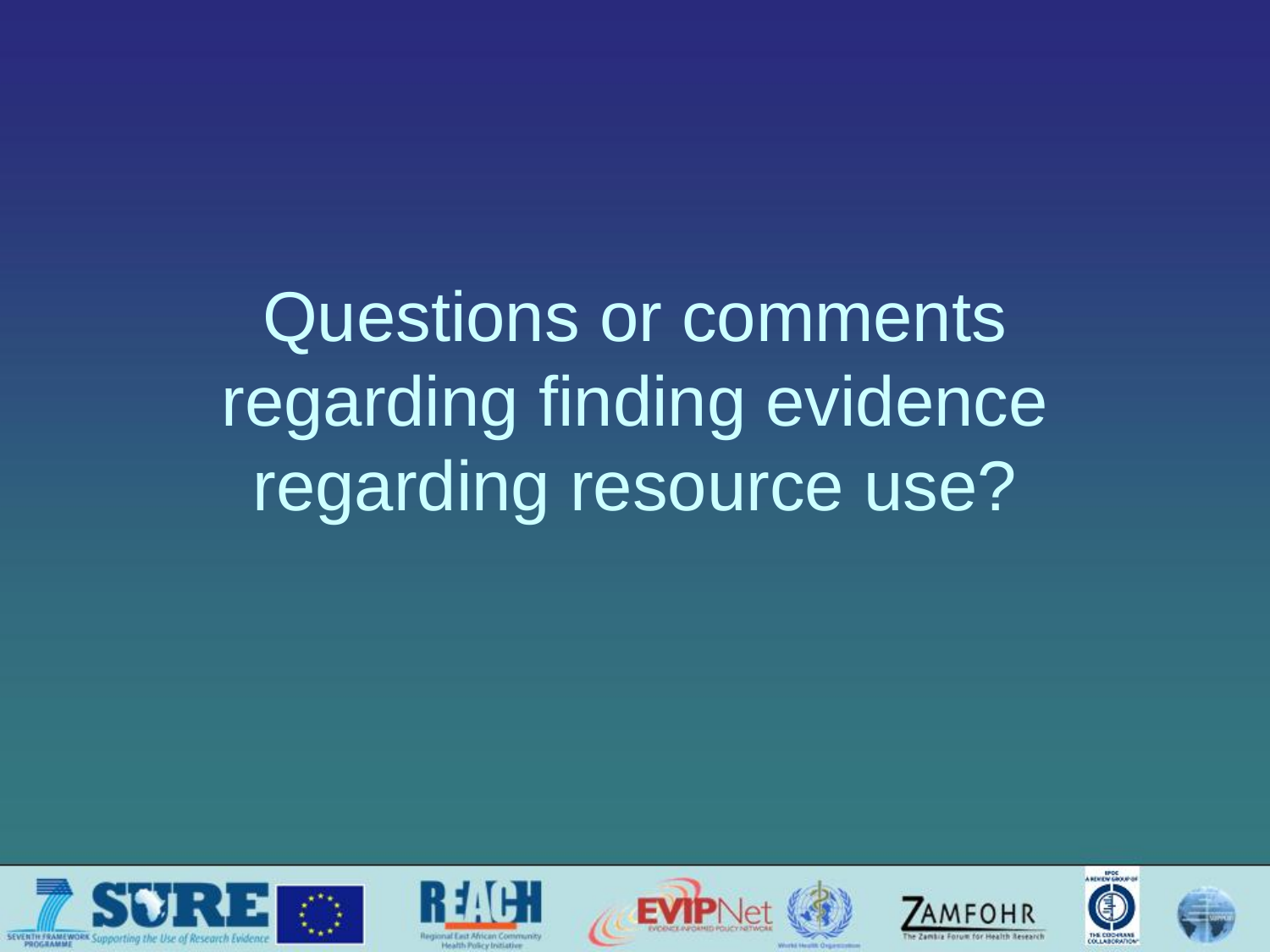

# Questions or comments regarding finding evidence regarding resource use?